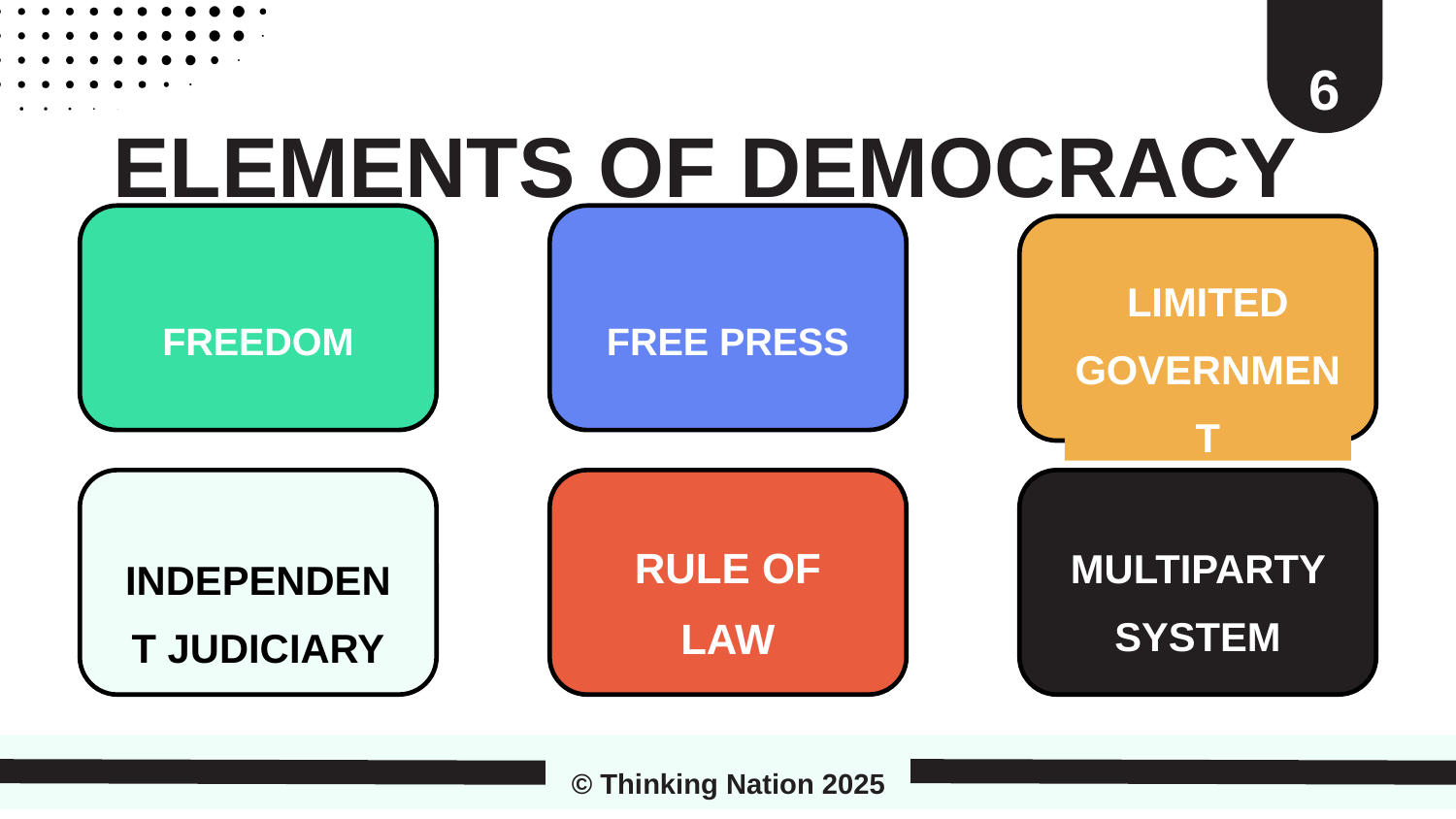

6
ELEMENTS OF DEMOCRACY

FREE PRESS

FREEDOM

LIMITED GOVERNMENT

RULE OF LAW

MULTIPARTY SYSTEM

INDEPENDENT JUDICIARY

© Thinking Nation 2025